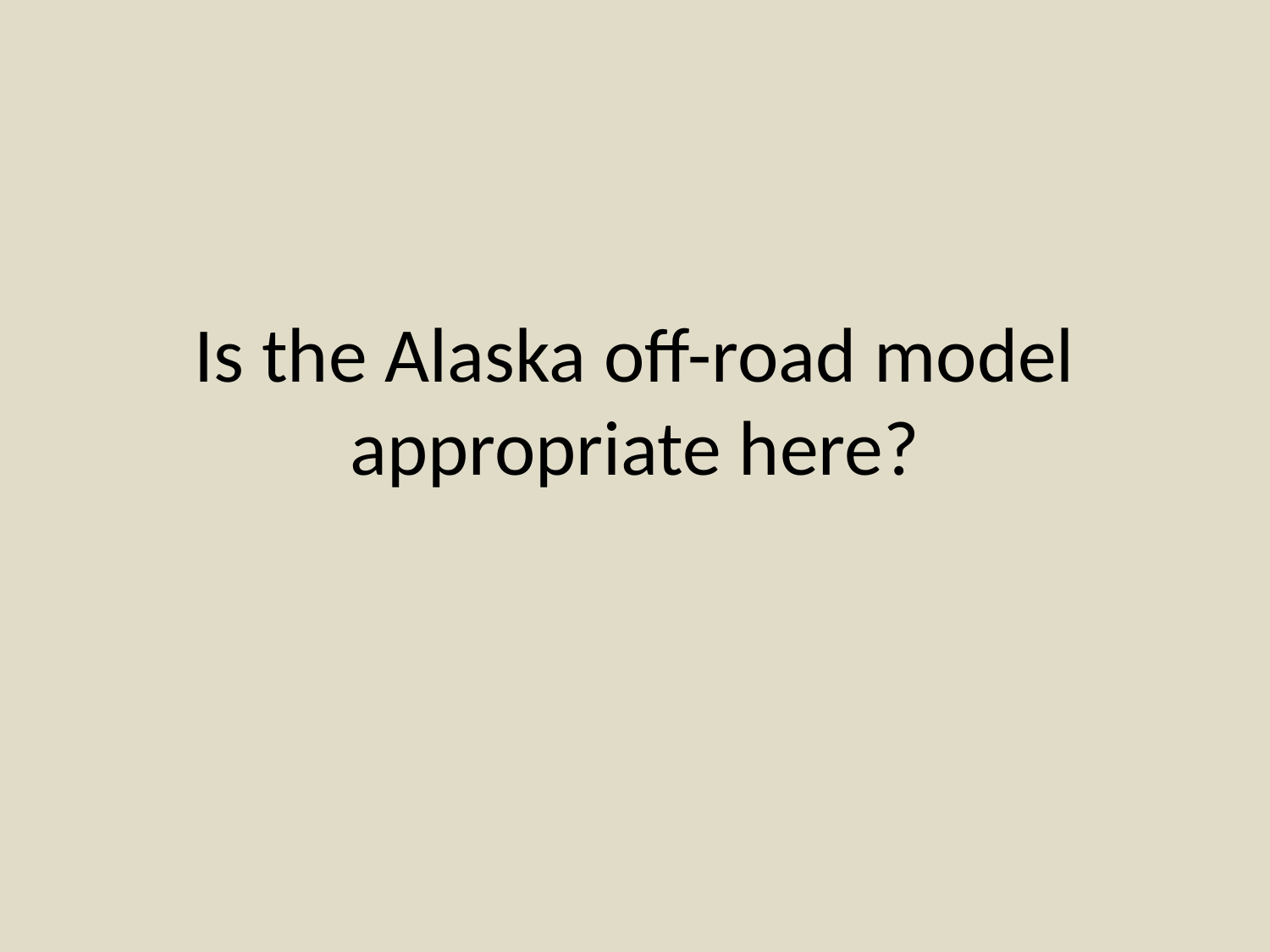

# Is the Alaska off-road model appropriate here?